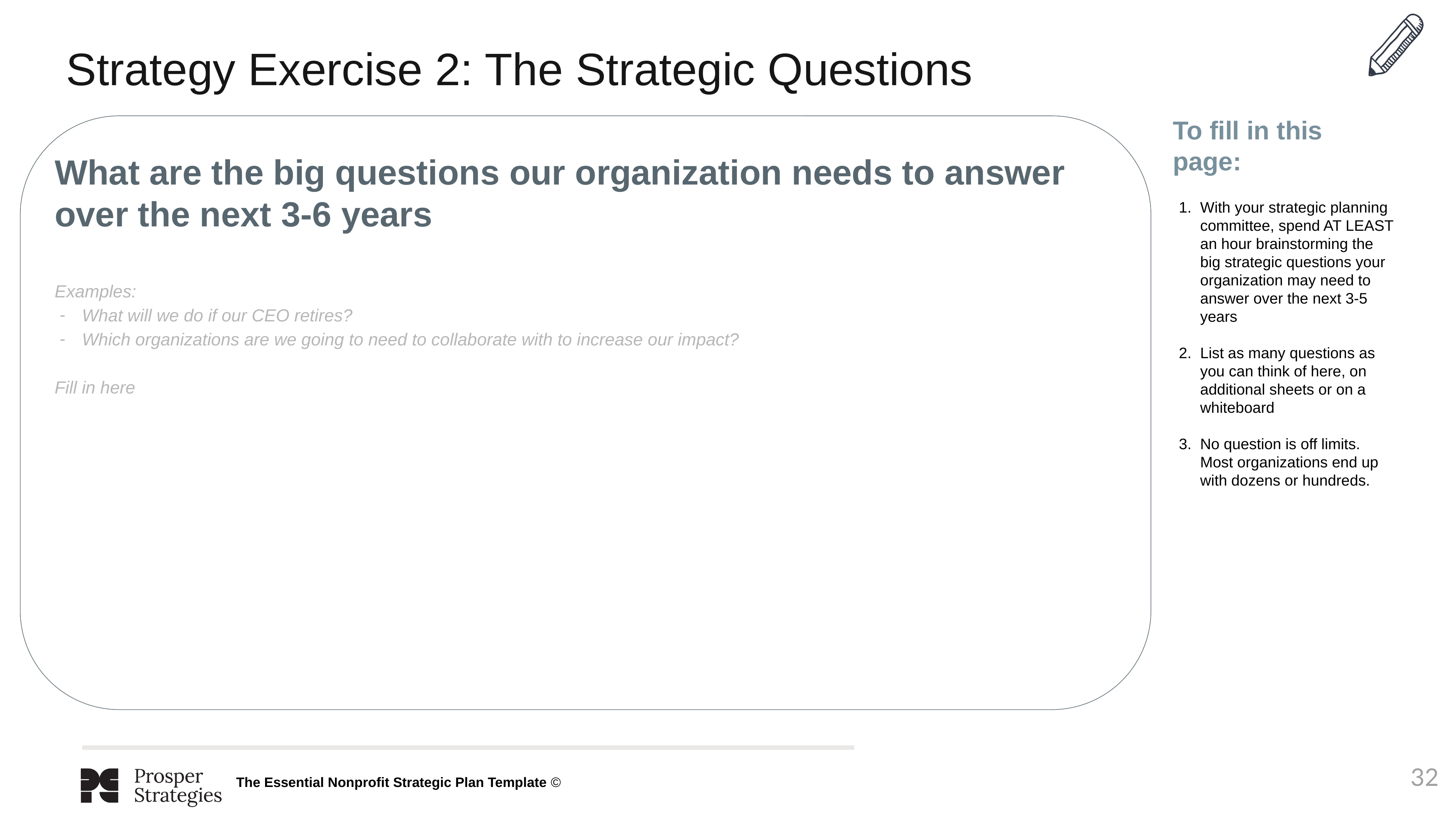

Strategy Exercise 2: The Strategic Questions

To fill in this page:

With your strategic planning committee, spend AT LEAST an hour brainstorming the big strategic questions your organization may need to answer over the next 3-5 years

List as many questions as you can think of here, on additional sheets or on a whiteboard

No question is off limits. Most organizations end up with dozens or hundreds.

What are the big questions our organization needs to answer over the next 3-6 years

Examples:
What will we do if our CEO retires?
Which organizations are we going to need to collaborate with to increase our impact?
Fill in here

32